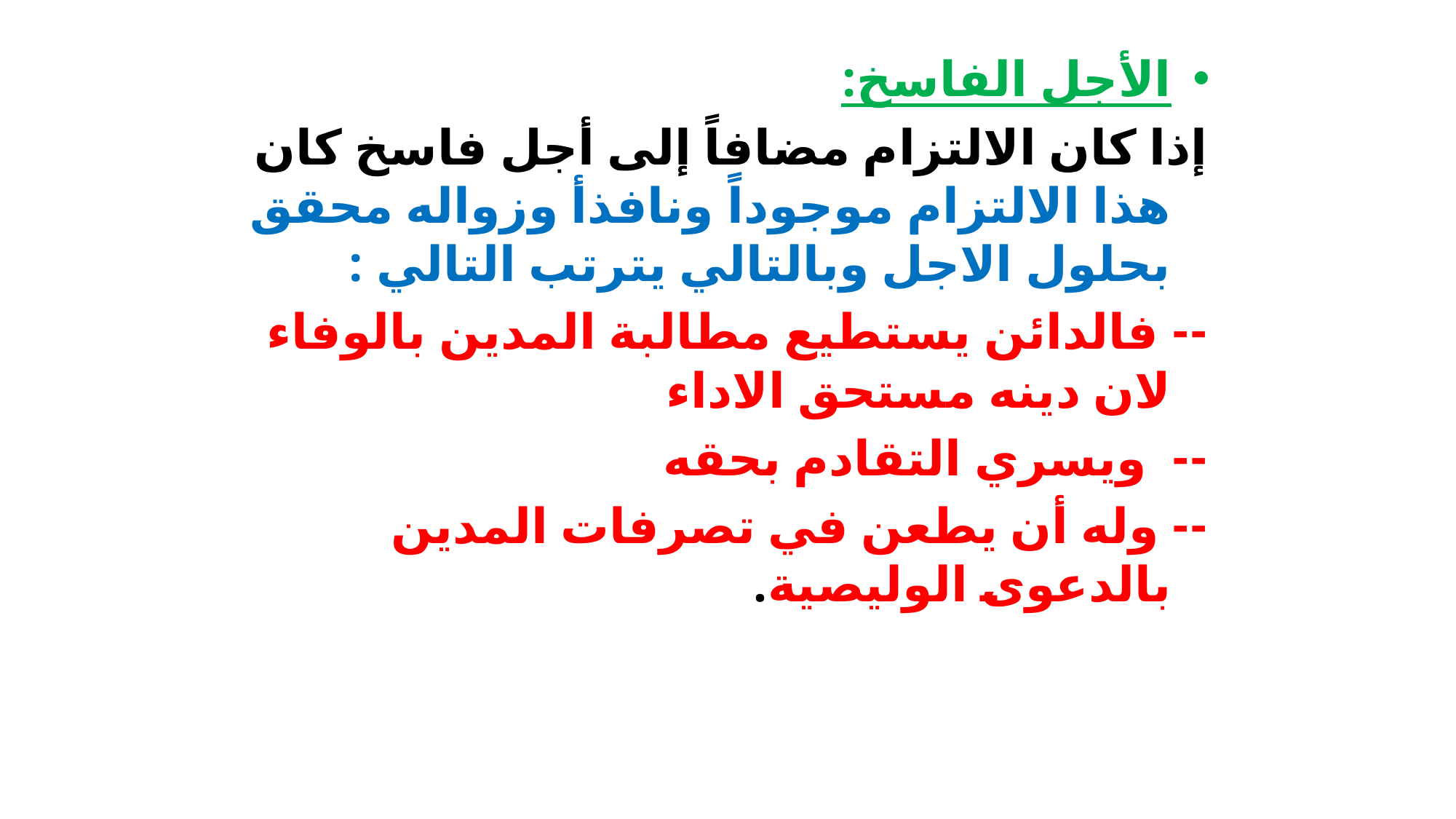

الأجل الفاسخ:
إذا كان الالتزام مضافاً إلى أجل فاسخ كان هذا الالتزام موجوداً ونافذأ وزواله محقق بحلول الاجل وبالتالي يترتب التالي :
-- فالدائن يستطيع مطالبة المدين بالوفاء لان دينه مستحق الاداء
--  ويسري التقادم بحقه
-- وله أن يطعن في تصرفات المدين بالدعوى الوليصية.